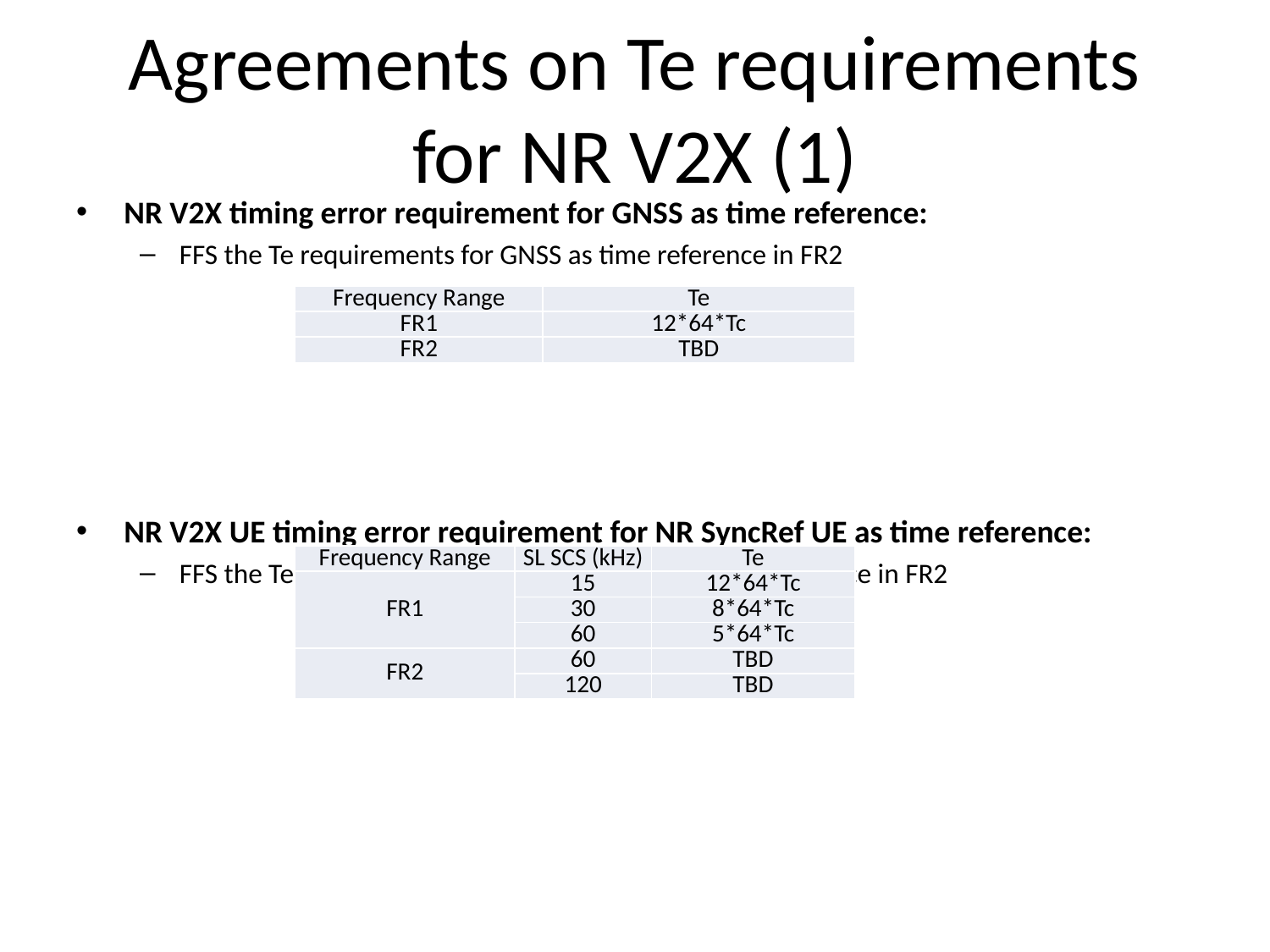

# Agreements on Te requirements for NR V2X (1)
NR V2X timing error requirement for GNSS as time reference:
FFS the Te requirements for GNSS as time reference in FR2

NR V2X UE timing error requirement for NR SyncRef UE as time reference:
FFS the Te requirements for NR SyncRef UE as time reference in FR2

| Frequency Range | Te |
| --- | --- |
| FR1 | 12\*64\*Tc |
| FR2 | TBD |
| Frequency Range | SL SCS (kHz) | Te |
| --- | --- | --- |
| FR1 | 15 | 12\*64\*Tc |
|  | 30 | 8\*64\*Tc |
|  | 60 | 5\*64\*Tc |
| FR2 | 60 | TBD |
|  | 120 | TBD |